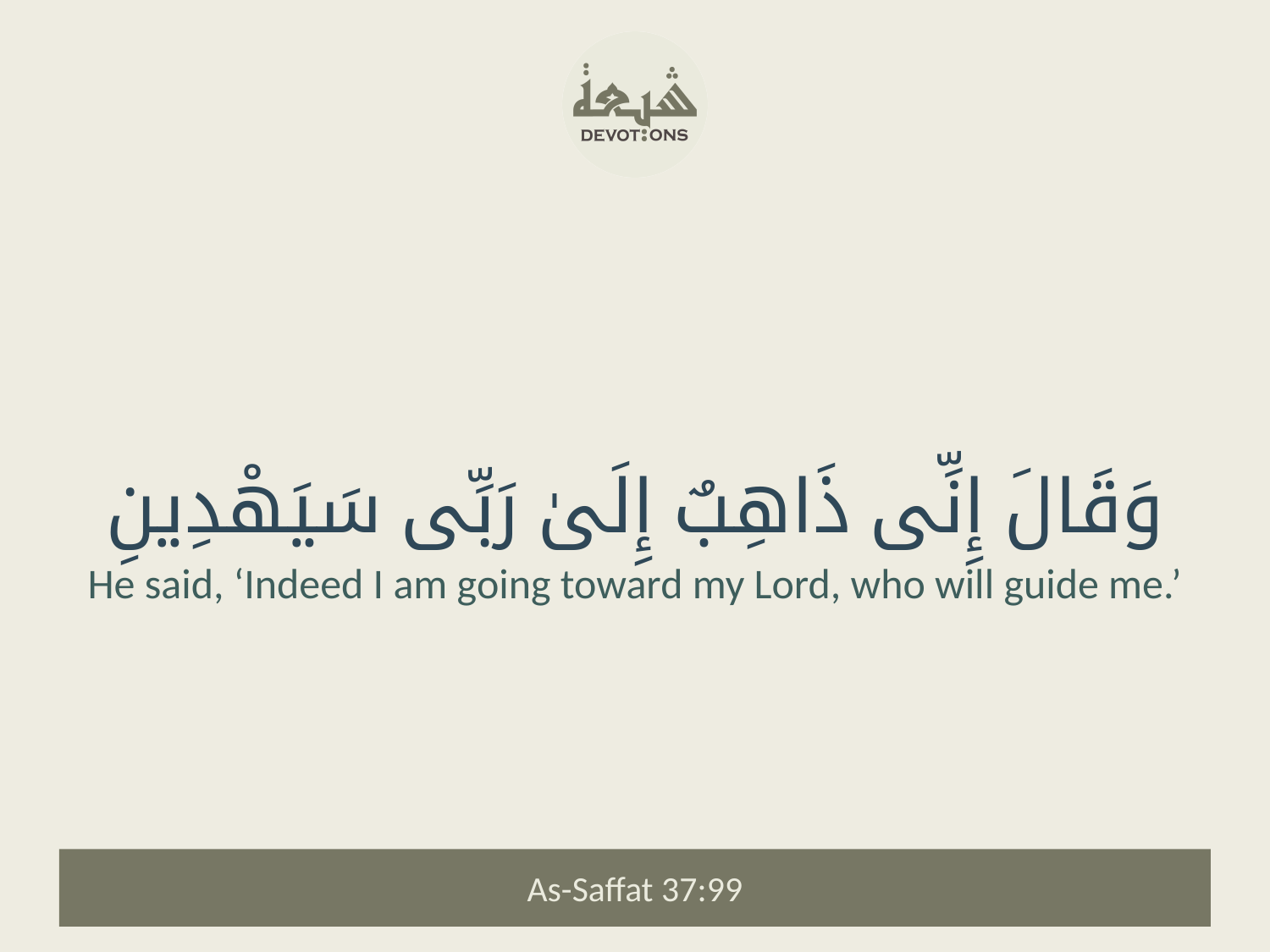

وَقَالَ إِنِّى ذَاهِبٌ إِلَىٰ رَبِّى سَيَهْدِينِ
He said, ‘Indeed I am going toward my Lord, who will guide me.’
As-Saffat 37:99